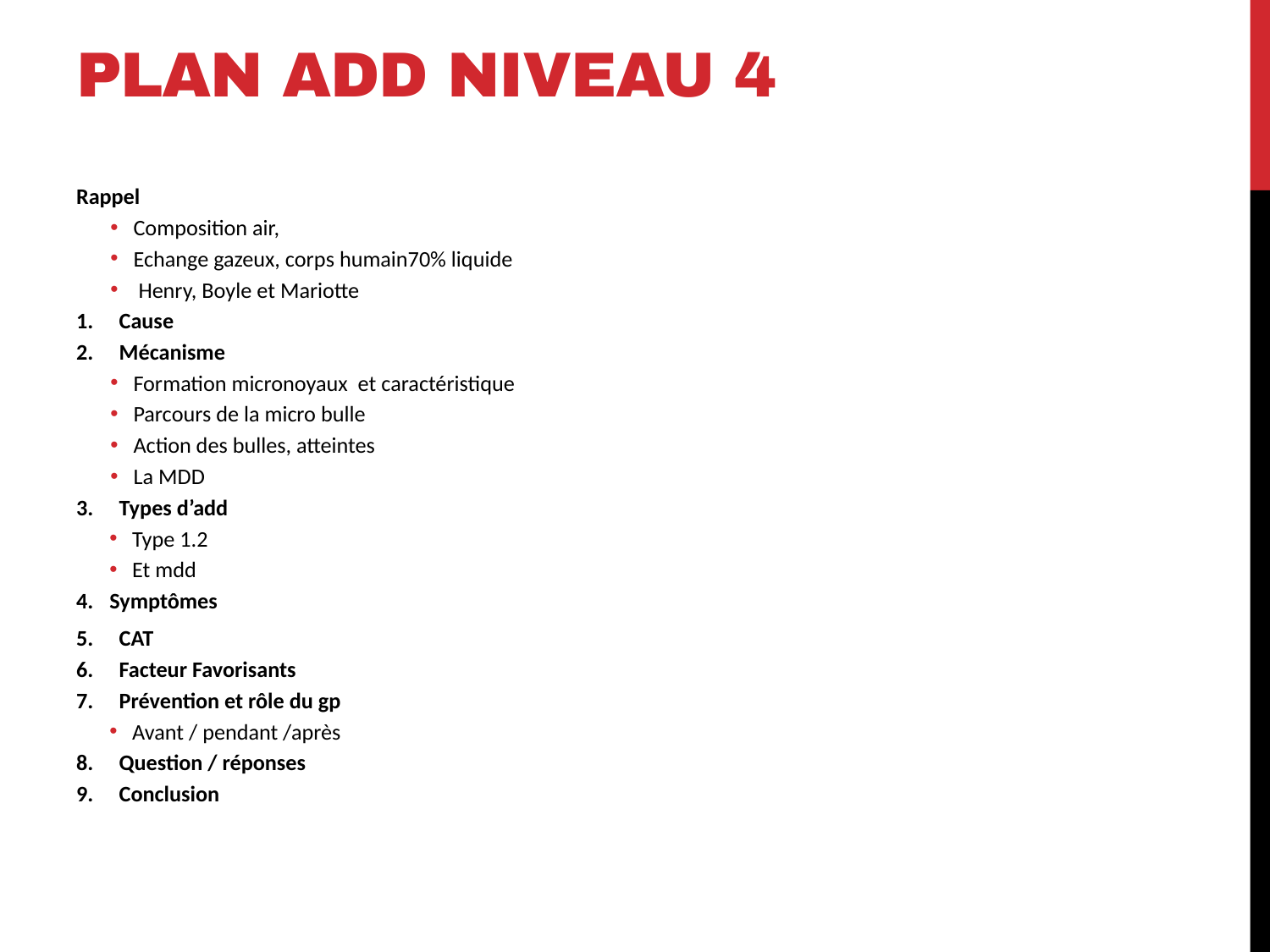

# Plan add niveau 4
Rappel
Composition air,
Echange gazeux, corps humain70% liquide
 Henry, Boyle et Mariotte
Cause
Mécanisme
Formation micronoyaux  et caractéristique
Parcours de la micro bulle
Action des bulles, atteintes
La MDD
Types d’add
Type 1.2
Et mdd
Symptômes
CAT
Facteur Favorisants
Prévention et rôle du gp
Avant / pendant /après
Question / réponses
Conclusion